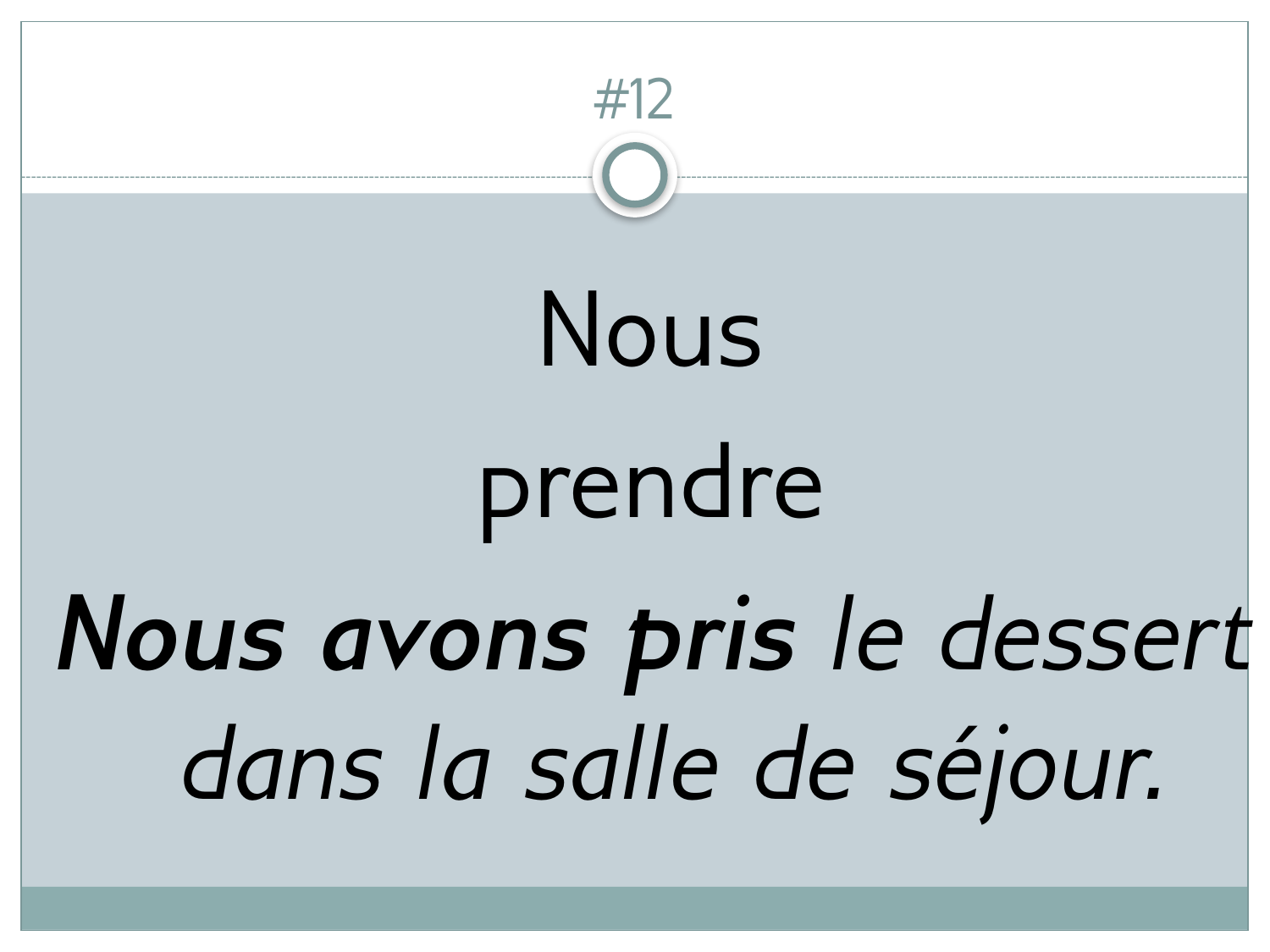

# #12
Nous
prendre
Nous avons pris le dessert dans la salle de séjour.